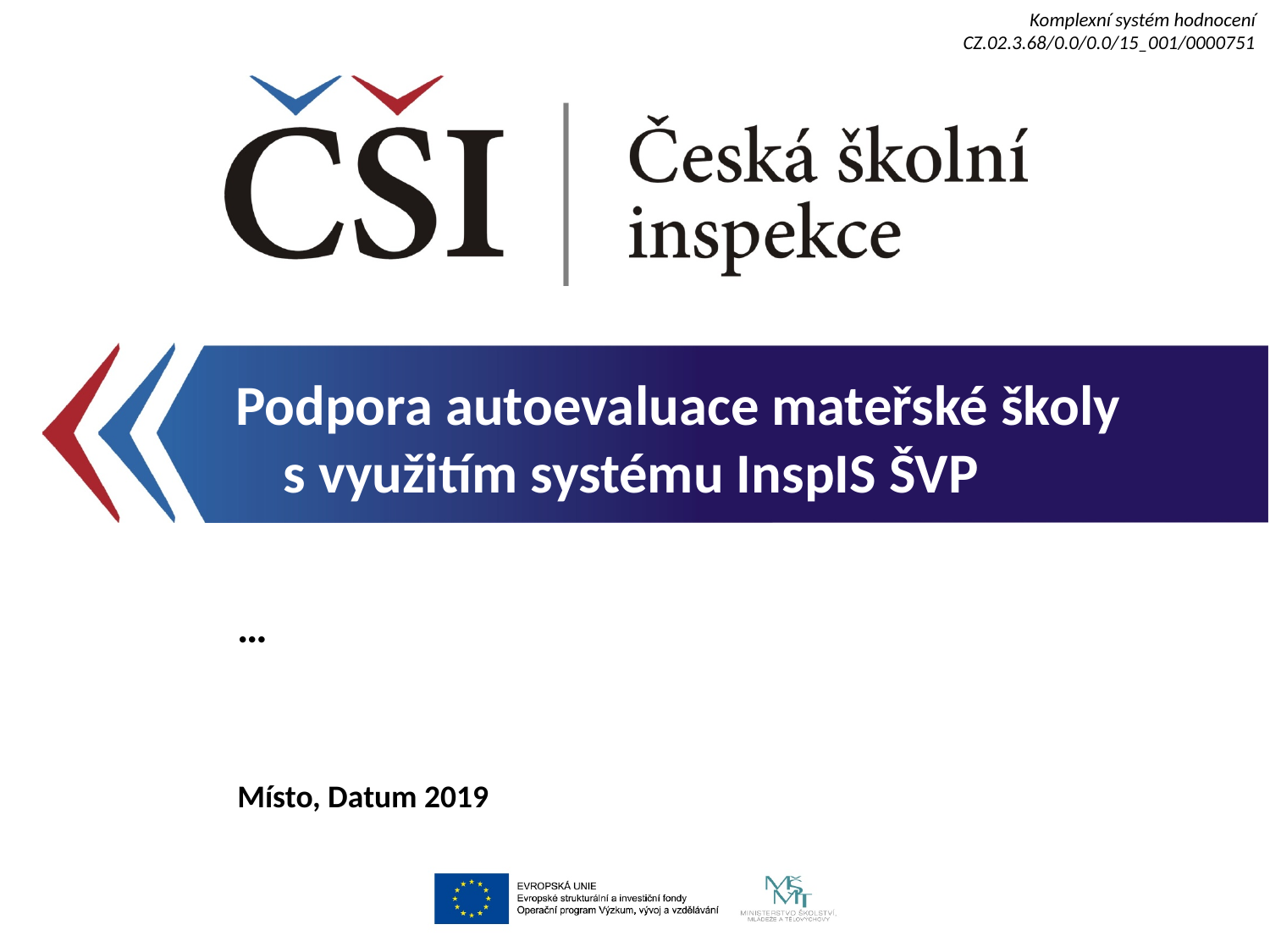

Podpora autoevaluace mateřské školy
s využitím systému InspIS ŠVP

…
Místo, Datum 2019